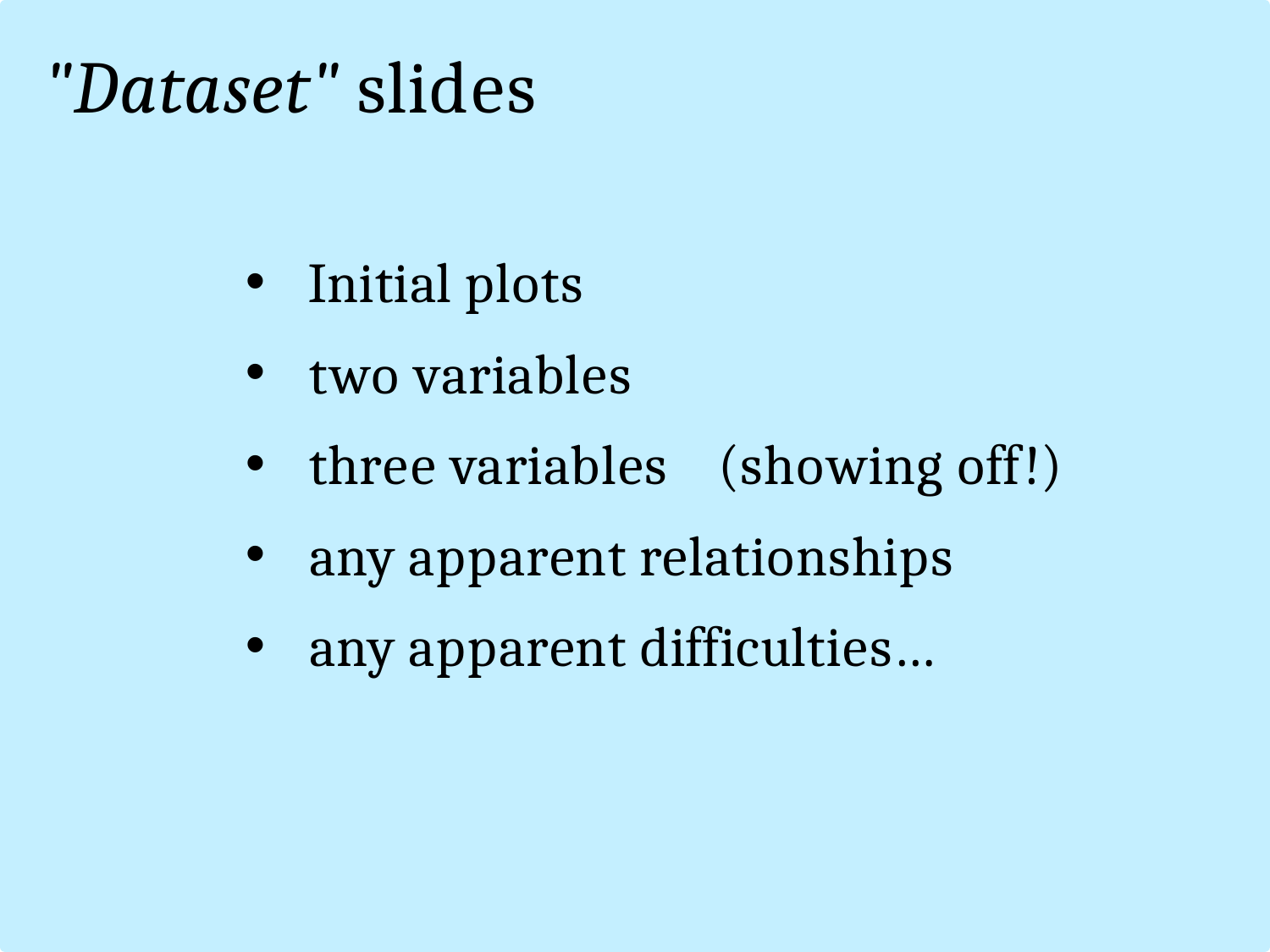

"Dataset" slides
Initial plots
two variables
three variables    (showing off!)
any apparent relationships
any apparent difficulties…